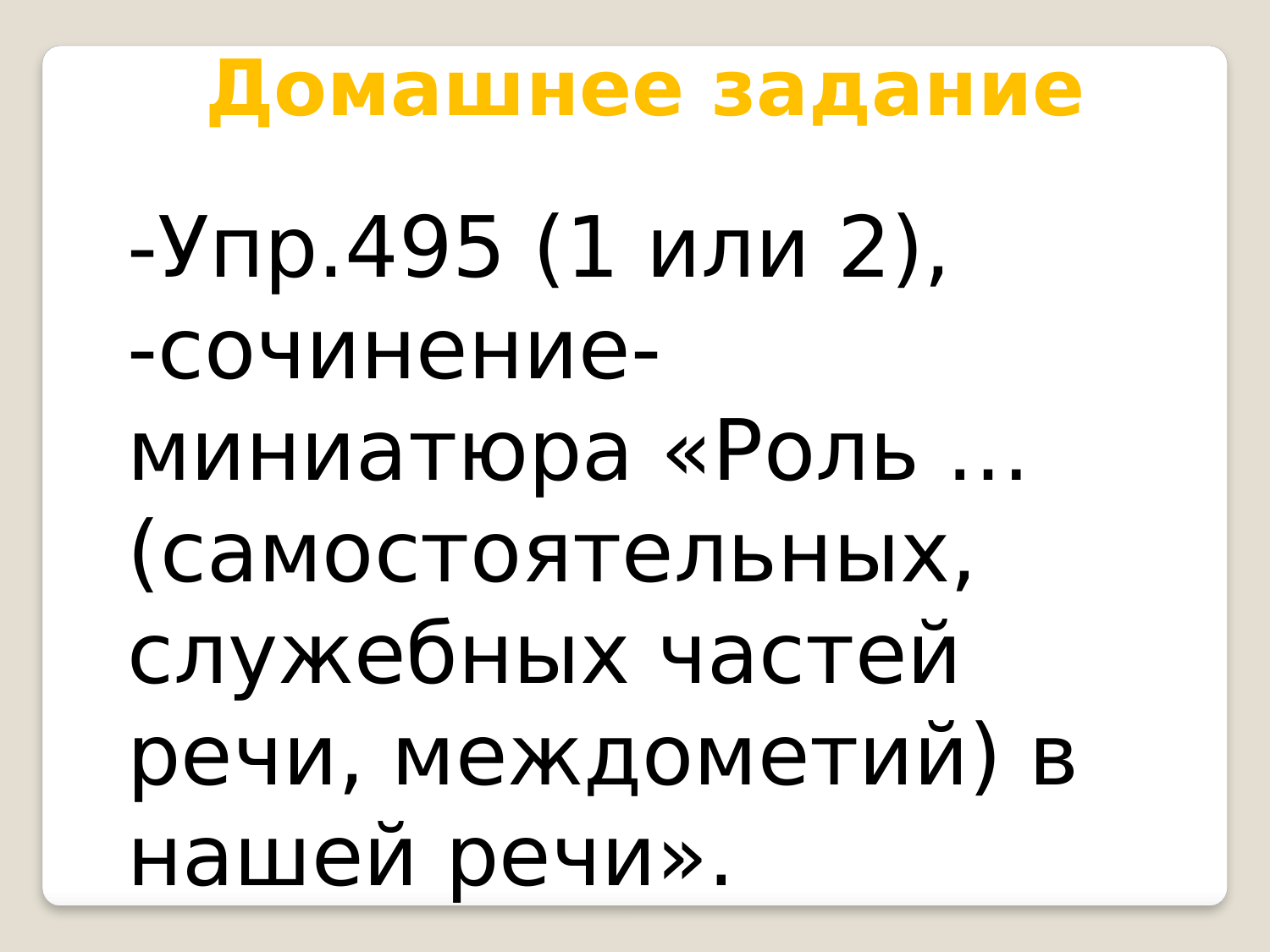

Домашнее задание
-Упр.495 (1 или 2),
-сочинение-миниатюра «Роль …(самостоятельных, служебных частей речи, междометий) в нашей речи».